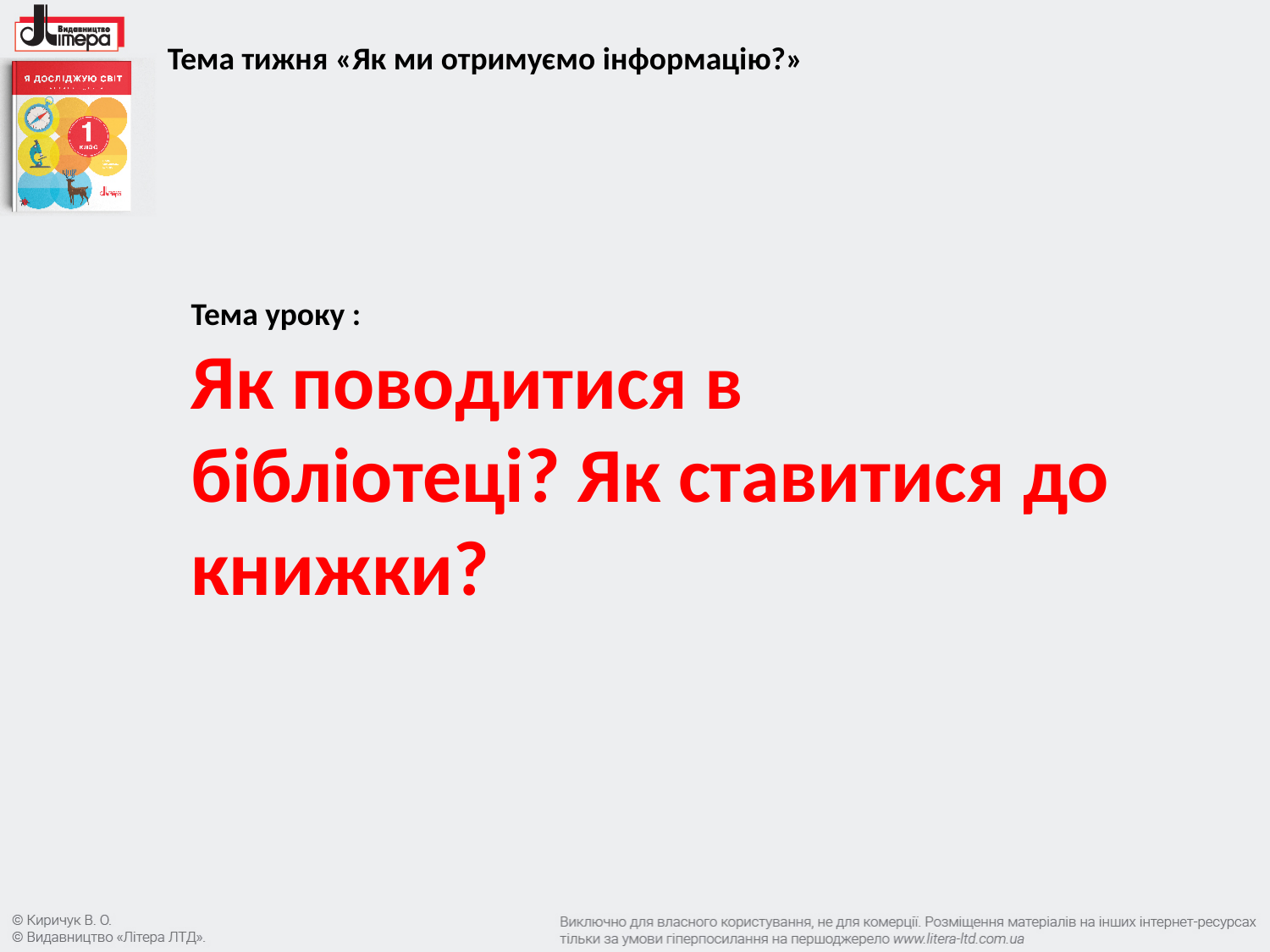

Тема тижня «Як ми отримуємо інформацію?»
Тема уроку :
Як поводитися в бібліотеці? Як ставитися до книжки?